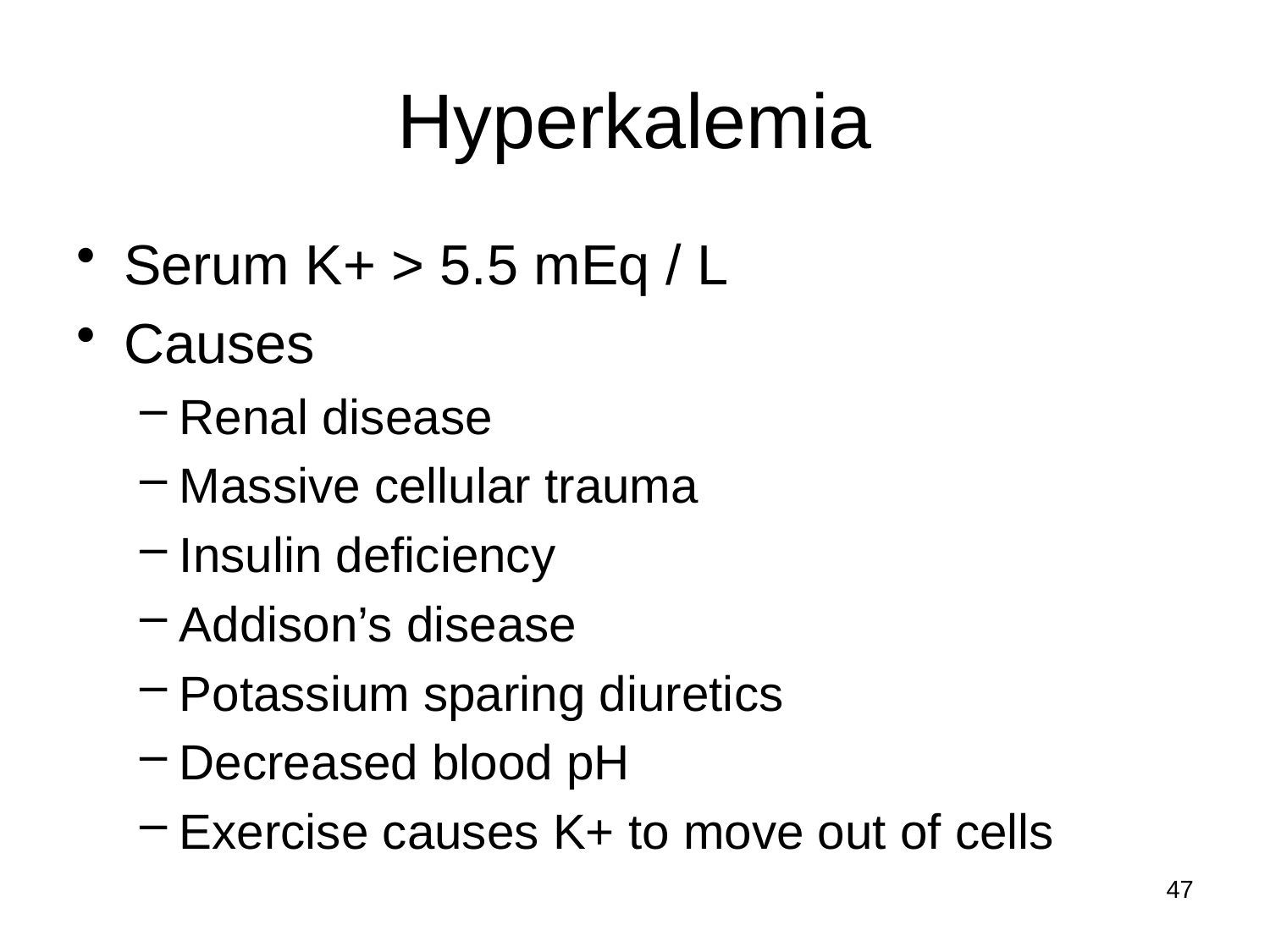

# Hyperkalemia
Serum K+ > 5.5 mEq / L
Causes
Renal disease
Massive cellular trauma
Insulin deficiency
Addison’s disease
Potassium sparing diuretics
Decreased blood pH
Exercise causes K+ to move out of cells

47